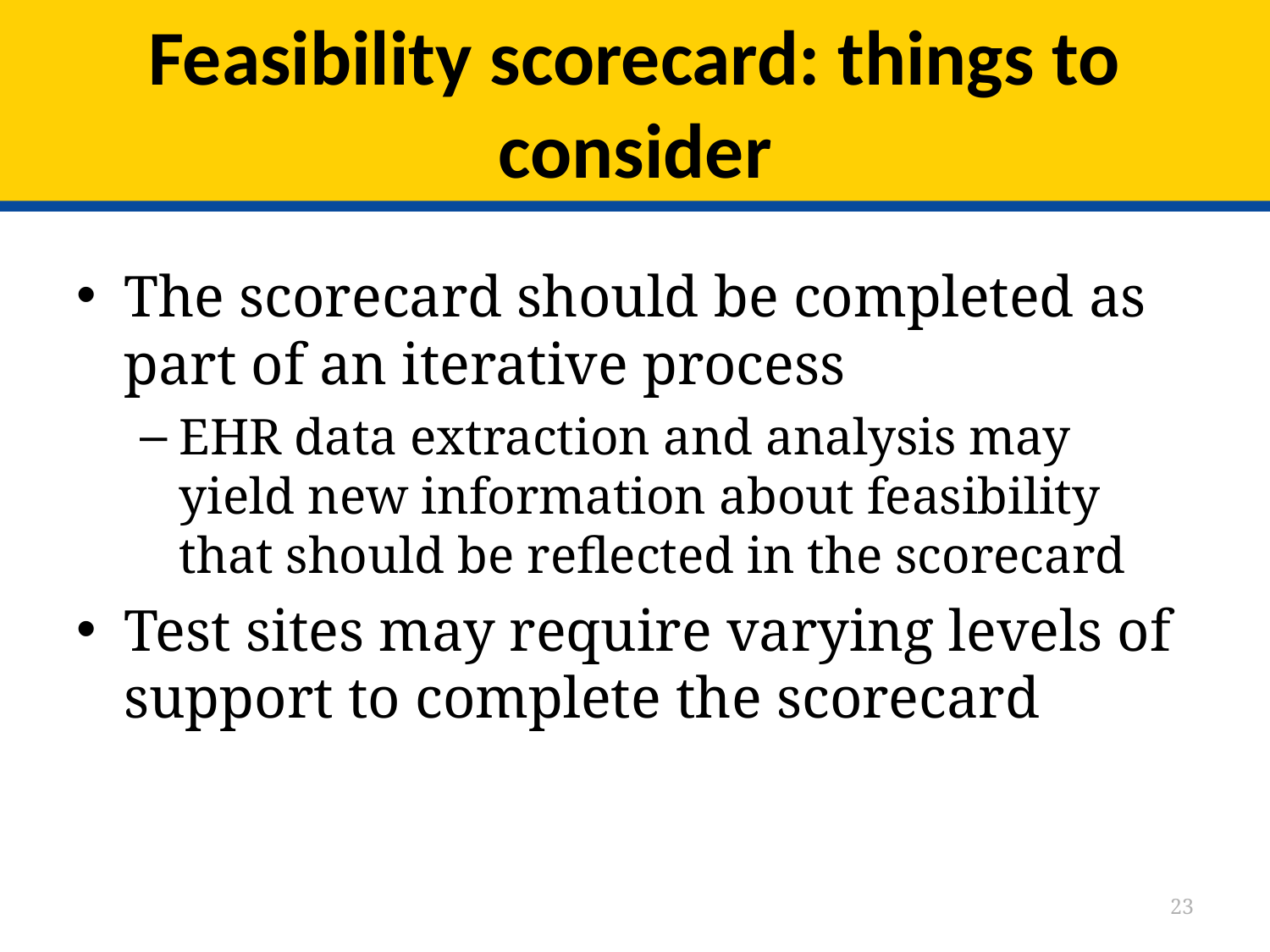

# Feasibility scorecard: things to consider
The scorecard should be completed as part of an iterative process
EHR data extraction and analysis may yield new information about feasibility that should be reflected in the scorecard
Test sites may require varying levels of support to complete the scorecard
23